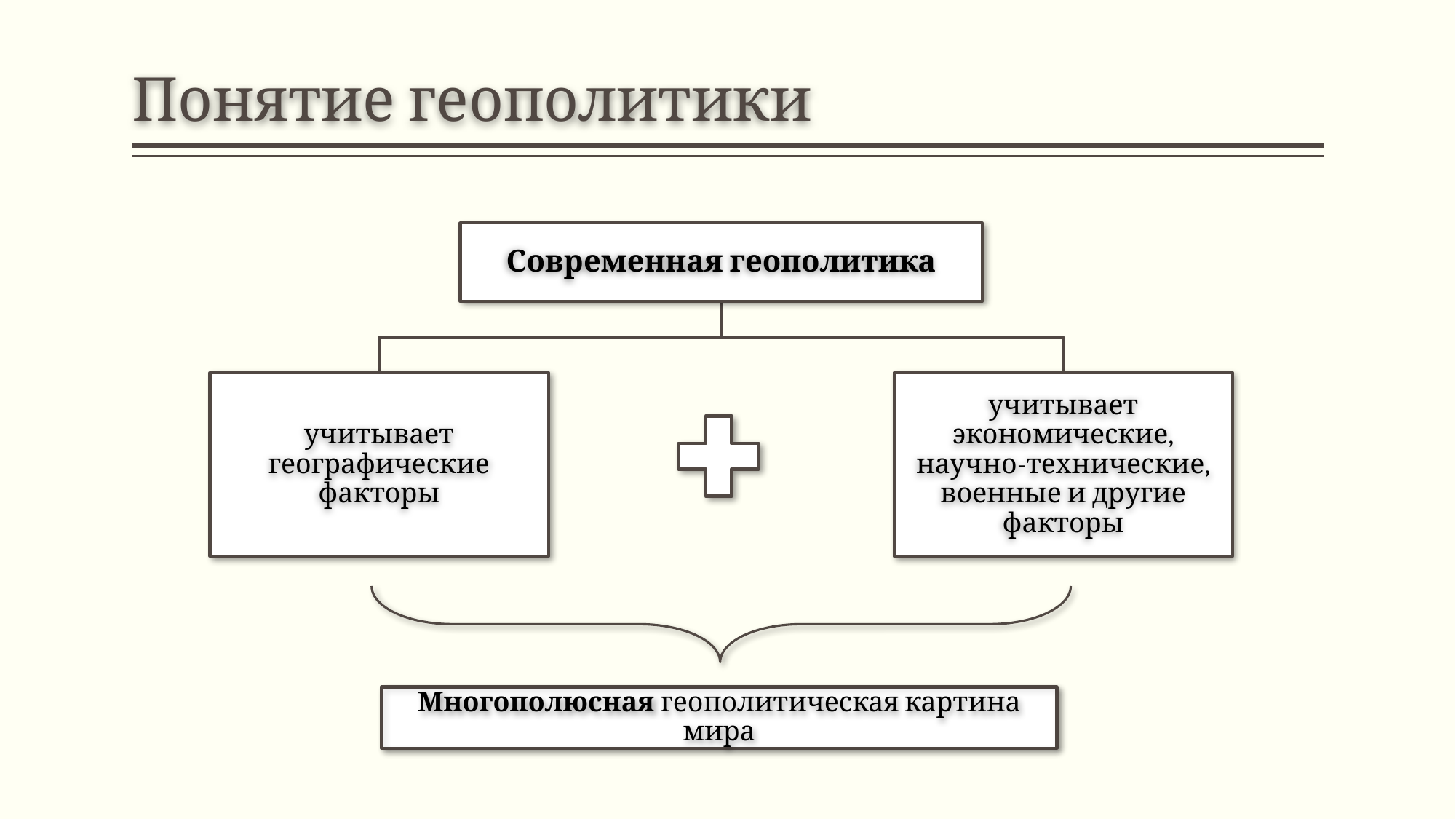

# Понятие геополитики

Современная геополитика

учитывает географические факторы

учитывает экономические, научно-технические, военные и другие факторы

Многополюсная геополитическая картина мира